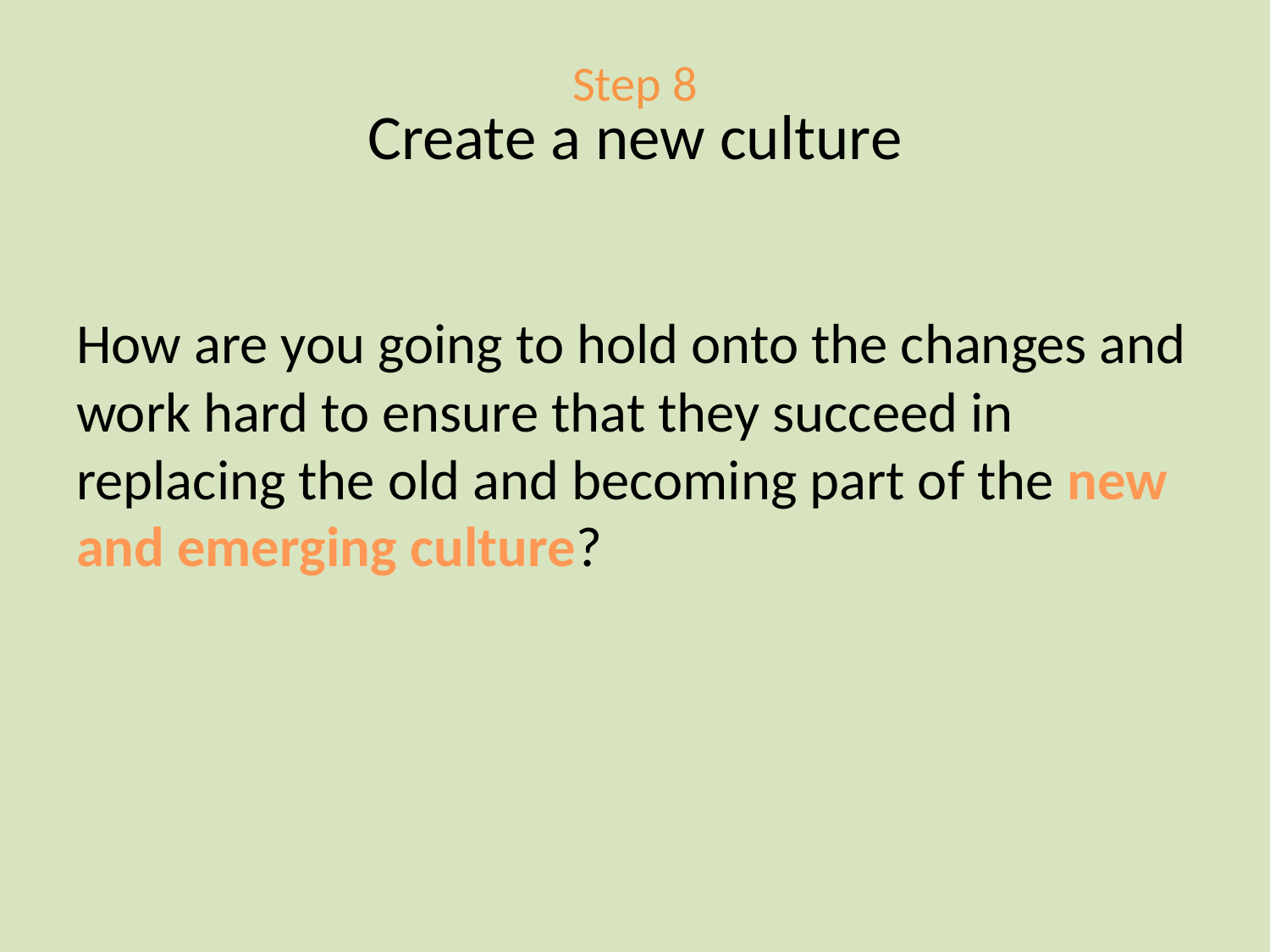

# Step 8 Create a new culture

How are you going to hold onto the changes and work hard to ensure that they succeed in replacing the old and becoming part of the new and emerging culture?